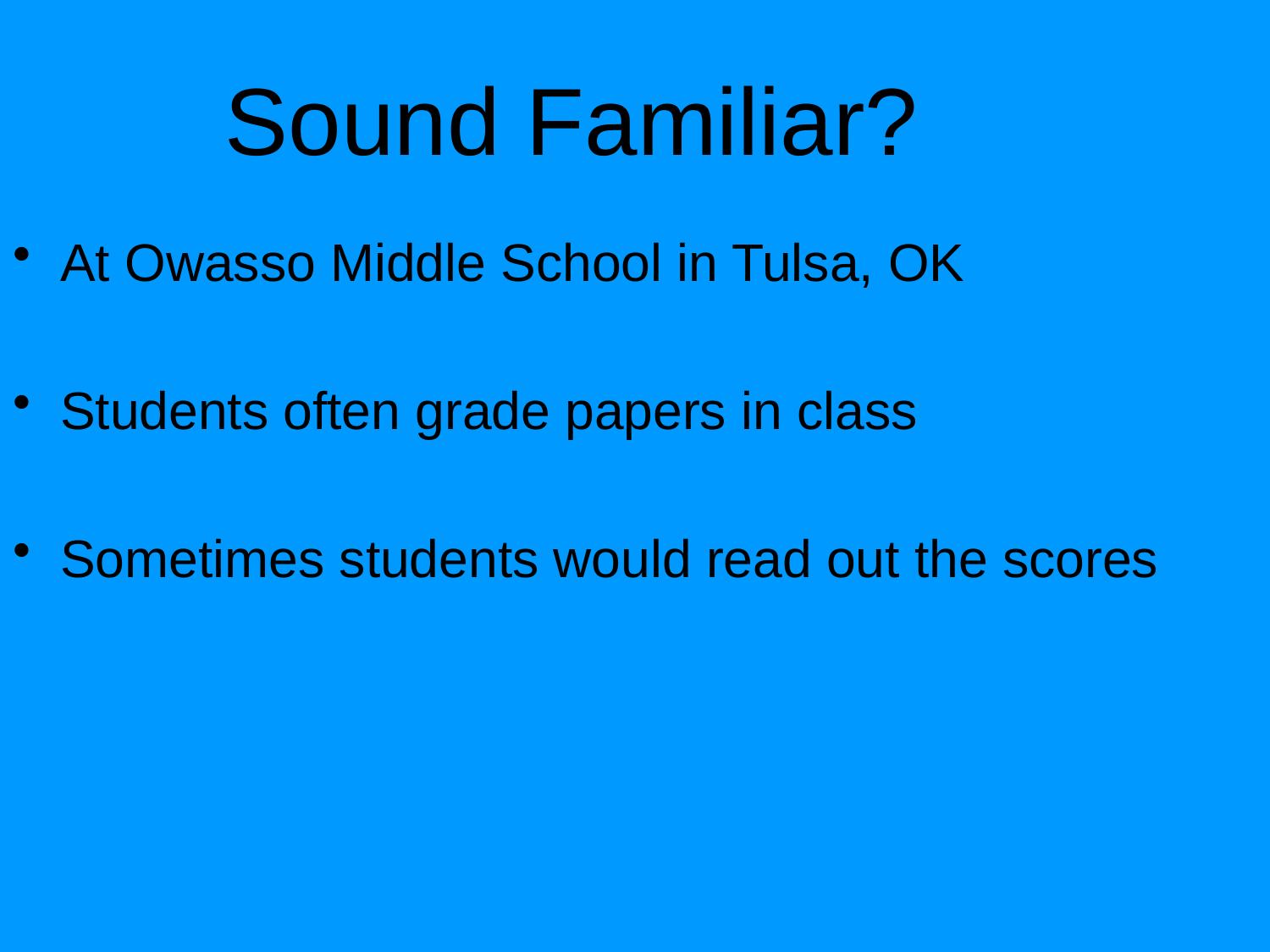

Sound Familiar?
At Owasso Middle School in Tulsa, OK

Students often grade papers in class

Sometimes students would read out the scores